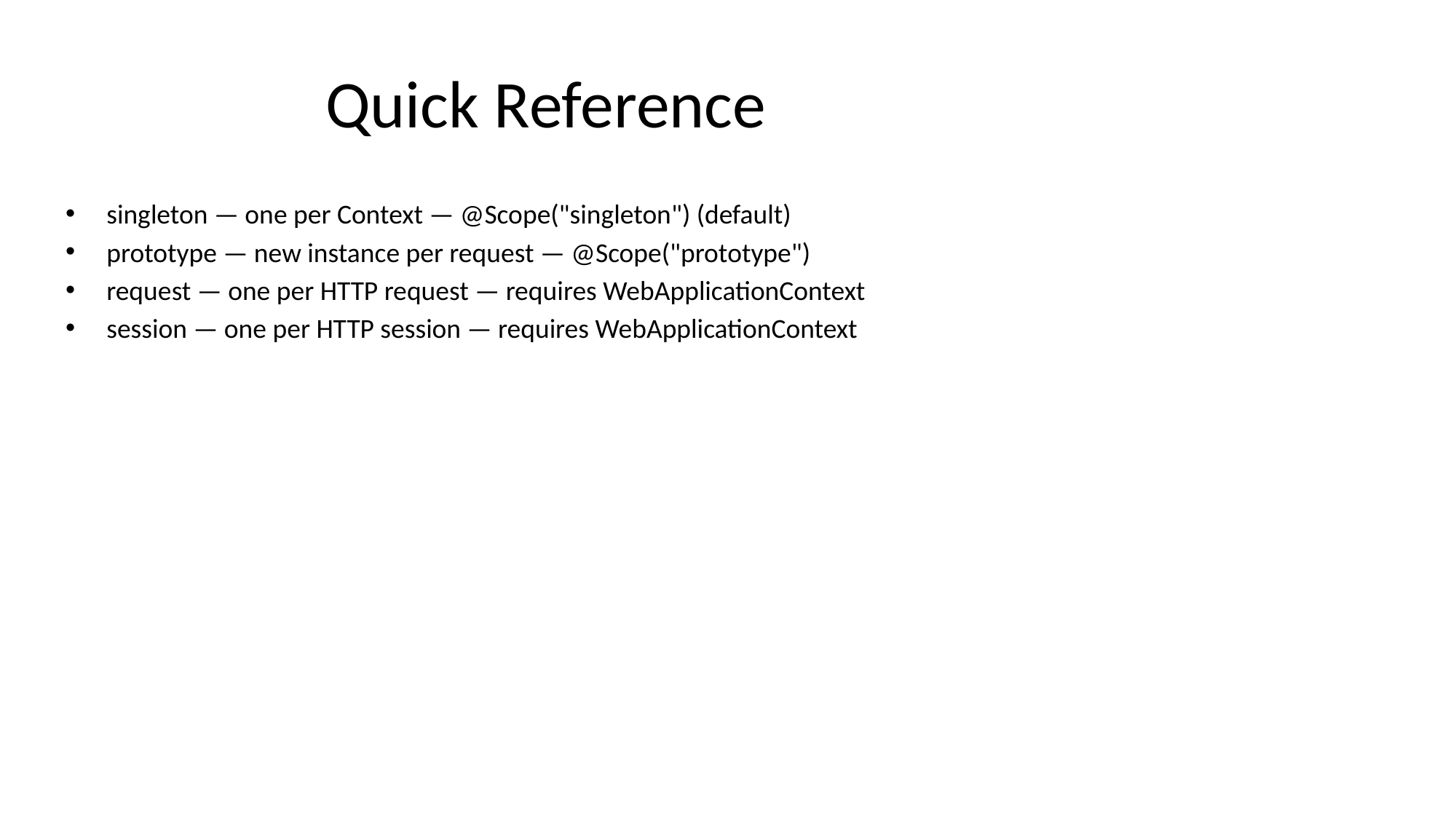

# Quick Reference
singleton — one per Context — @Scope("singleton") (default)
prototype — new instance per request — @Scope("prototype")
request — one per HTTP request — requires WebApplicationContext
session — one per HTTP session — requires WebApplicationContext